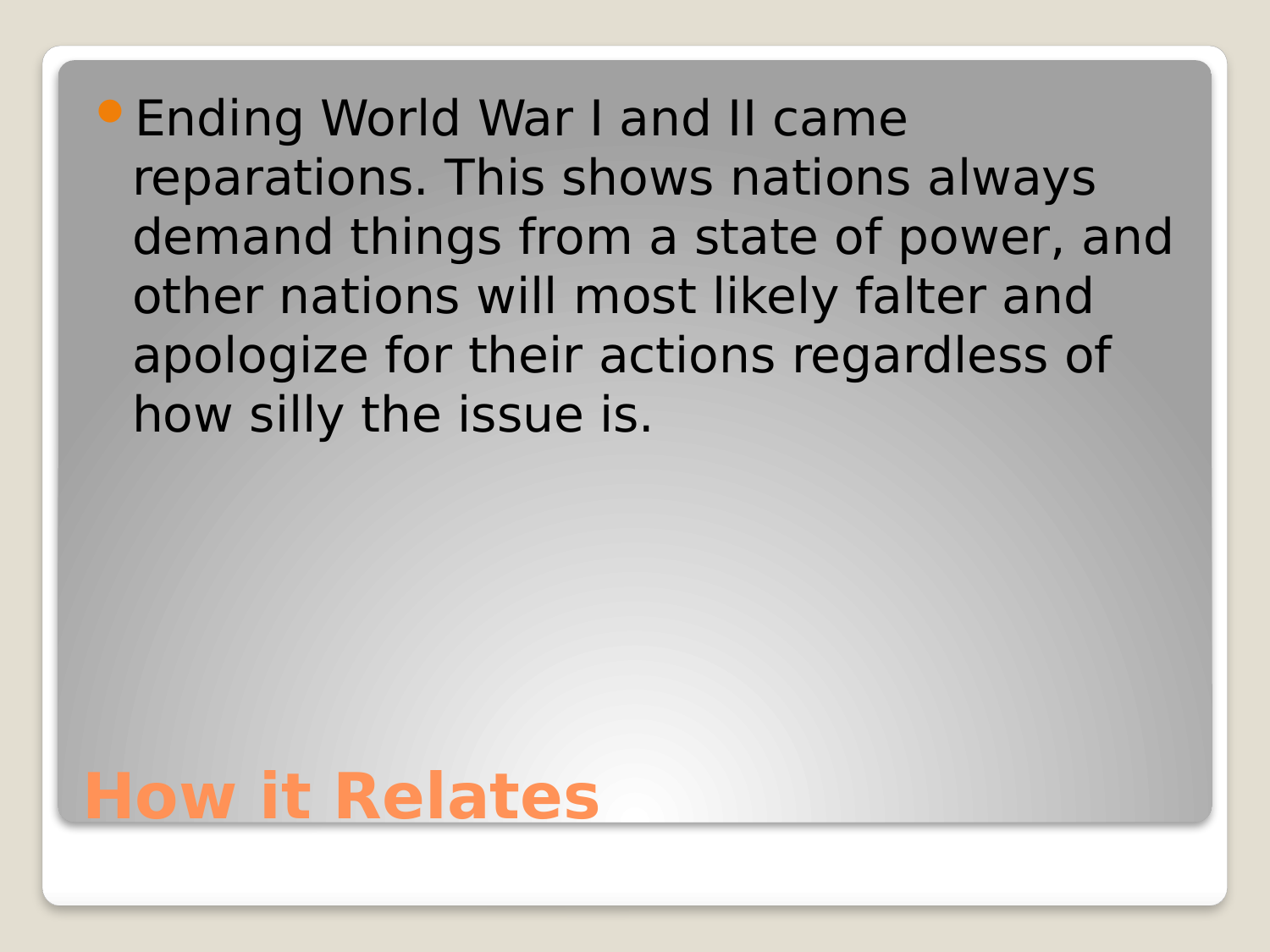

Ending World War I and II came reparations. This shows nations always demand things from a state of power, and other nations will most likely falter and apologize for their actions regardless of how silly the issue is.
# How it Relates